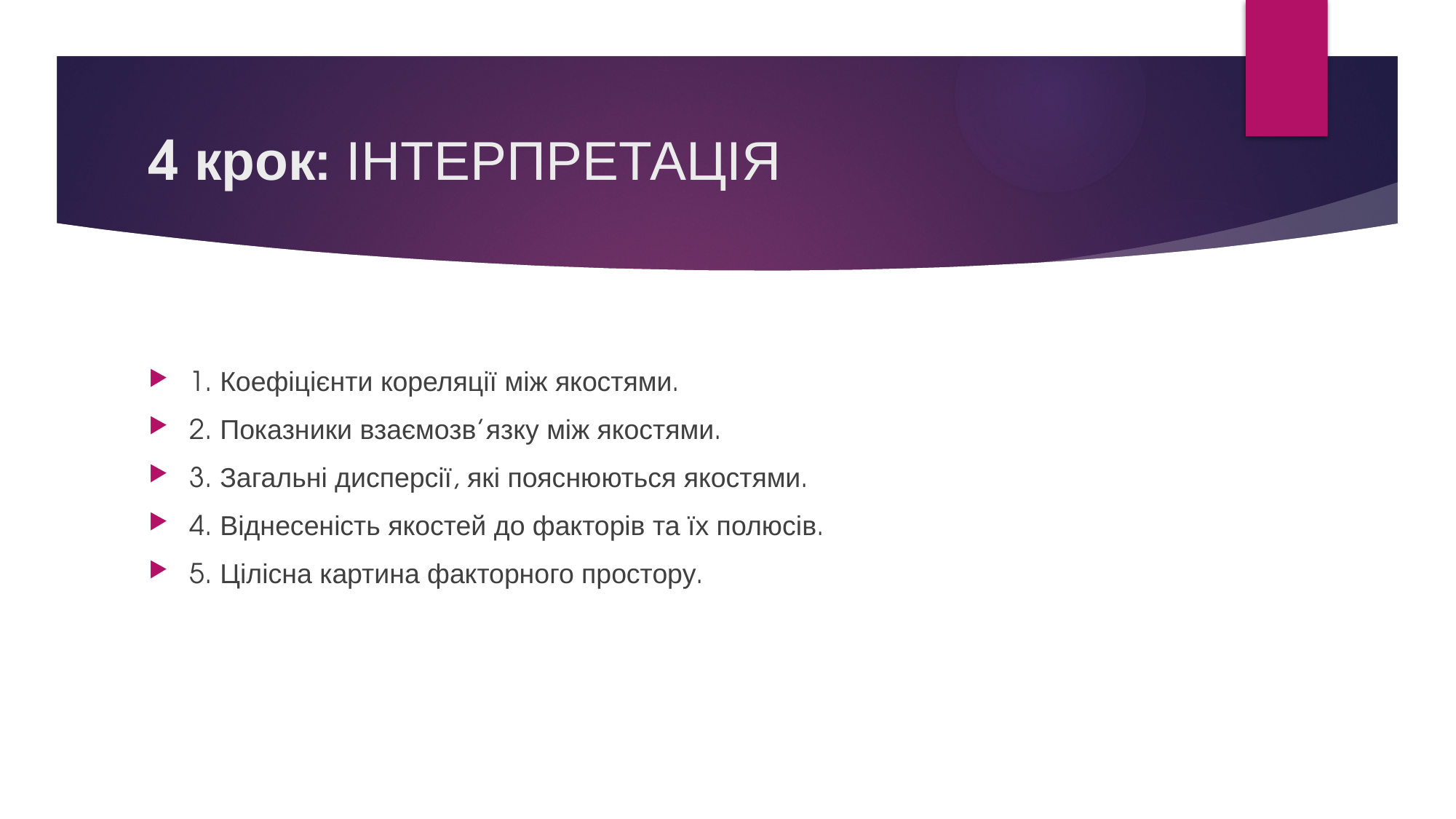

# 4 крок: ІНТЕРПРЕТАЦІЯ

1. Коефіцієнти кореляції між якостями.
2. Показники взаємозв’язку між якостями.
3. Загальні дисперсії, які пояснюються якостями.
4. Віднесеність якостей до факторів та їх полюсів.
5. Цілісна картина факторного простору.